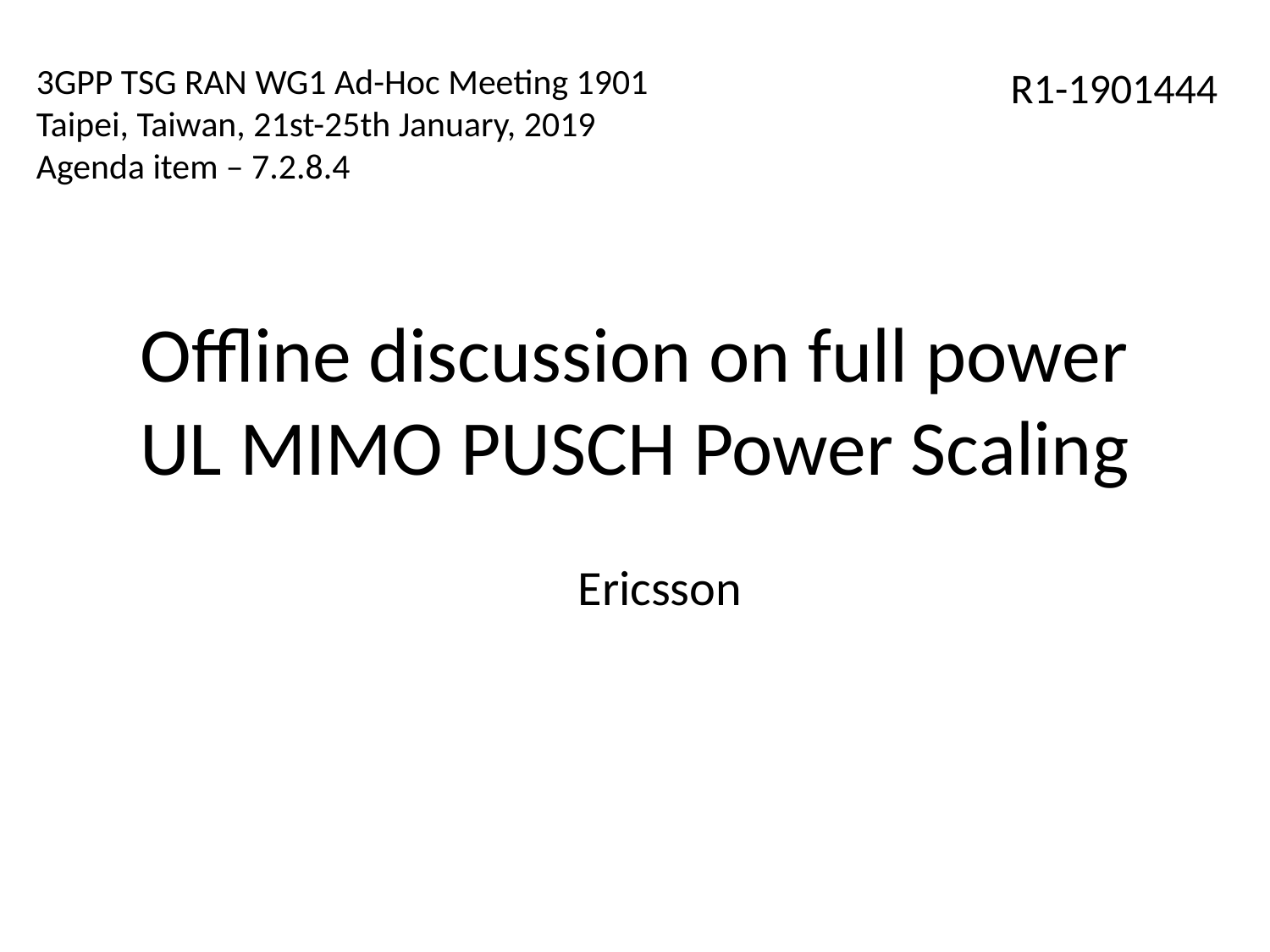

3GPP TSG RAN WG1 Ad-Hoc Meeting 1901
Taipei, Taiwan, 21st-25th January, 2019
Agenda item – 7.2.8.4
R1-1901444
# Offline discussion on full power UL MIMO PUSCH Power Scaling
Ericsson